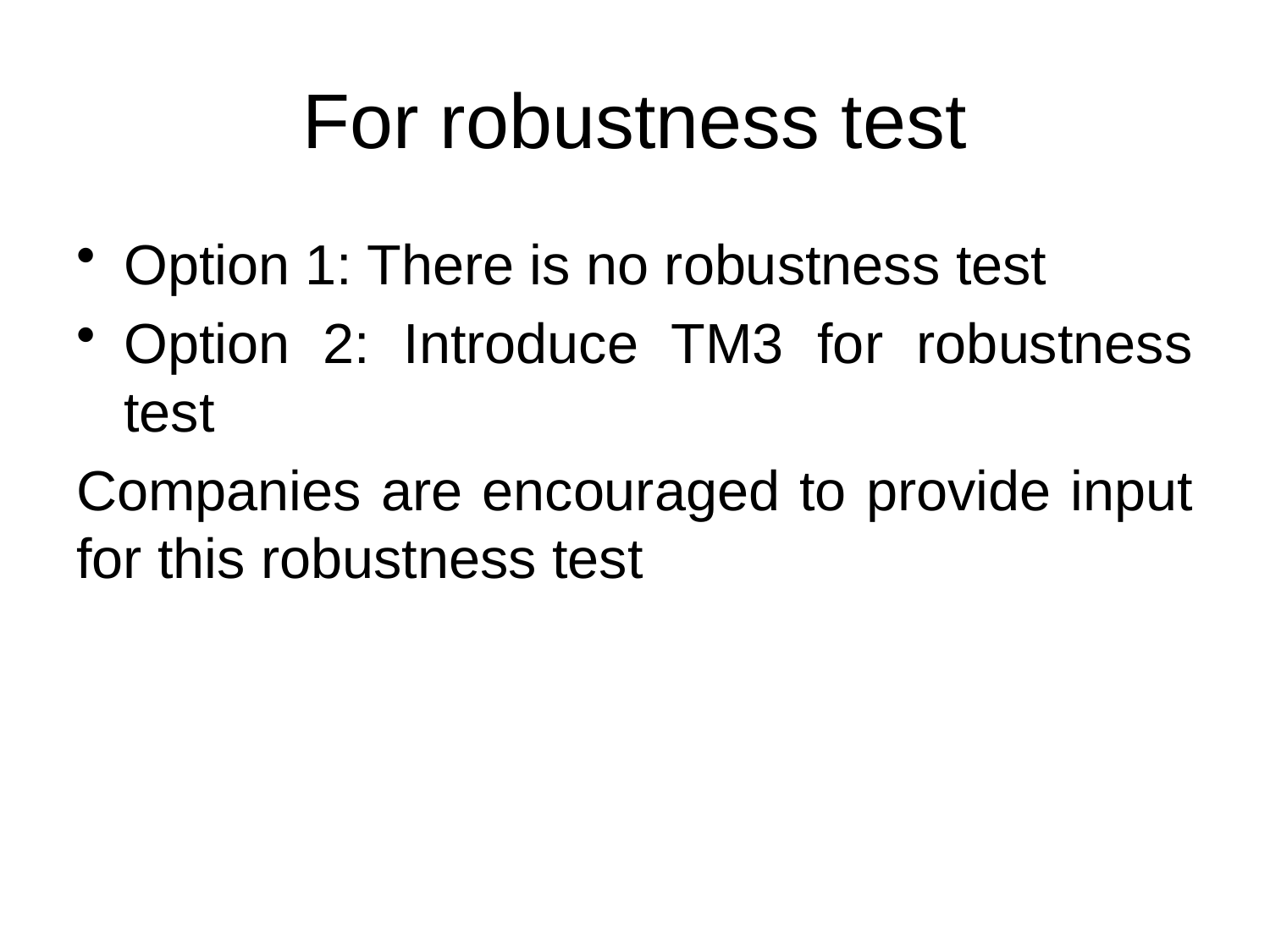

# For robustness test
Option 1: There is no robustness test
Option 2: Introduce TM3 for robustness test
Companies are encouraged to provide input for this robustness test